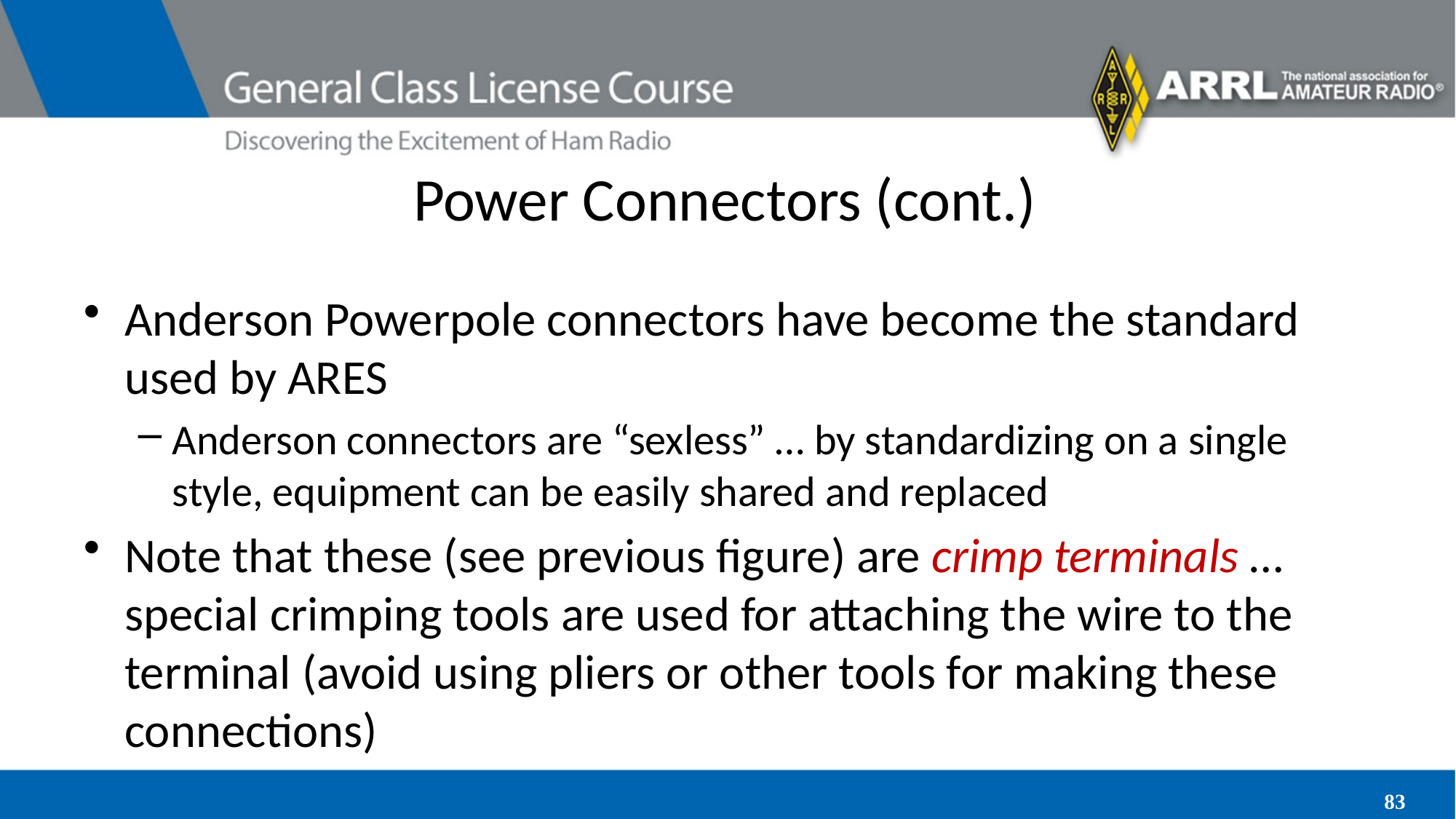

# Power Connectors (cont.)
Anderson Powerpole connectors have become the standard used by ARES
Anderson connectors are “sexless” … by standardizing on a single style, equipment can be easily shared and replaced
Note that these (see previous figure) are crimp terminals … special crimping tools are used for attaching the wire to the terminal (avoid using pliers or other tools for making these connections)